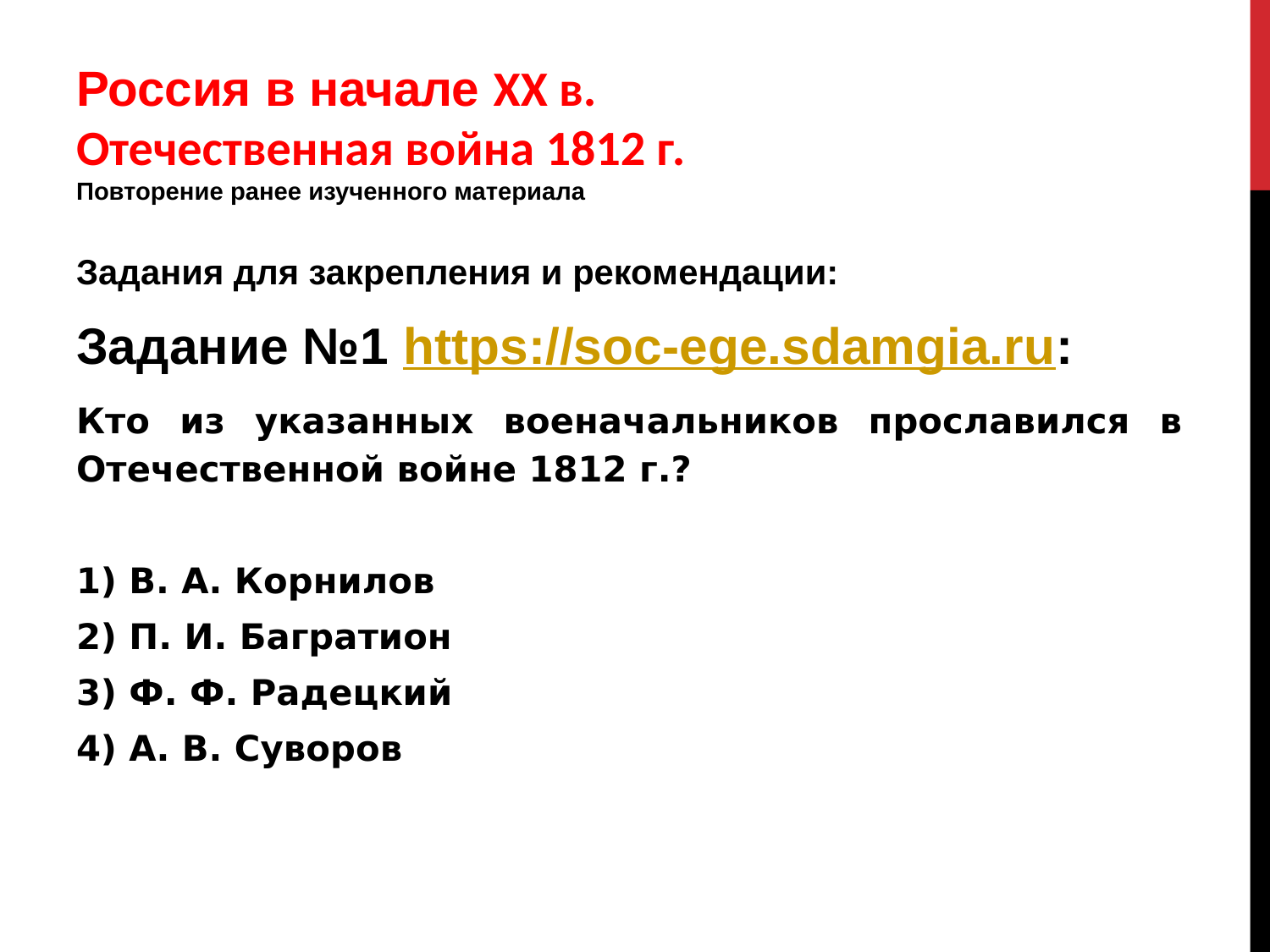

# Россия в начале XX в. Отечественная война 1812 г. Повторение ранее изученного материала
Задания для закрепления и рекомендации:
Задание №1 https://soc-ege.sdamgia.ru:
Кто из указанных военачальников прославился в Отечественной войне 1812 г.?

1) В. А. Корнилов
2) П. И. Багратион
3) Ф. Ф. Радецкий
4) А. В. Суворов